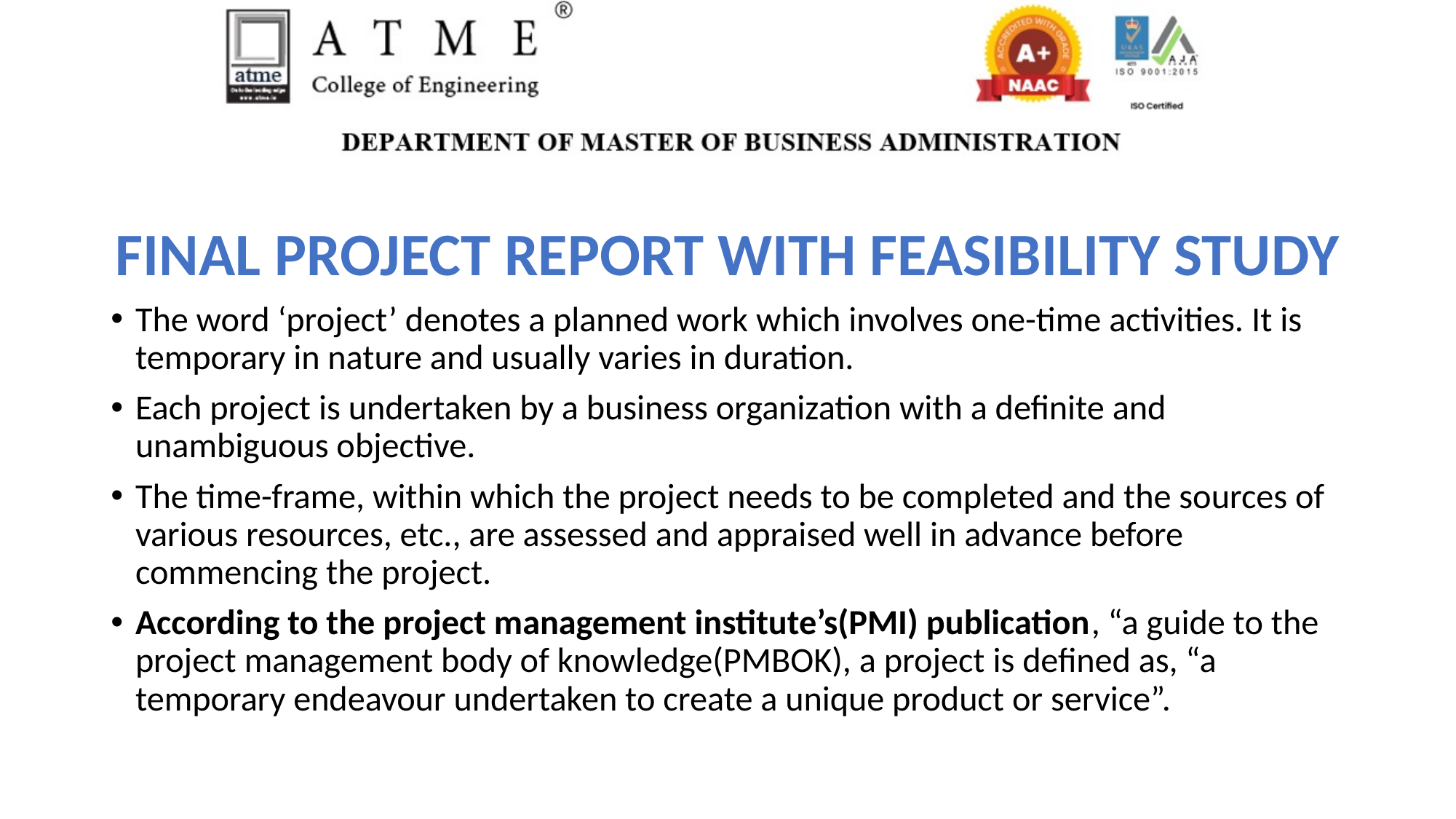

FINAL PROJECT REPORT WITH FEASIBILITY STUDY
The word ‘project’ denotes a planned work which involves one-time activities. It is temporary in nature and usually varies in duration.
Each project is undertaken by a business organization with a definite and unambiguous objective.
The time-frame, within which the project needs to be completed and the sources of various resources, etc., are assessed and appraised well in advance before commencing the project.
According to the project management institute’s(PMI) publication, “a guide to the project management body of knowledge(PMBOK), a project is defined as, “a temporary endeavour undertaken to create a unique product or service”.